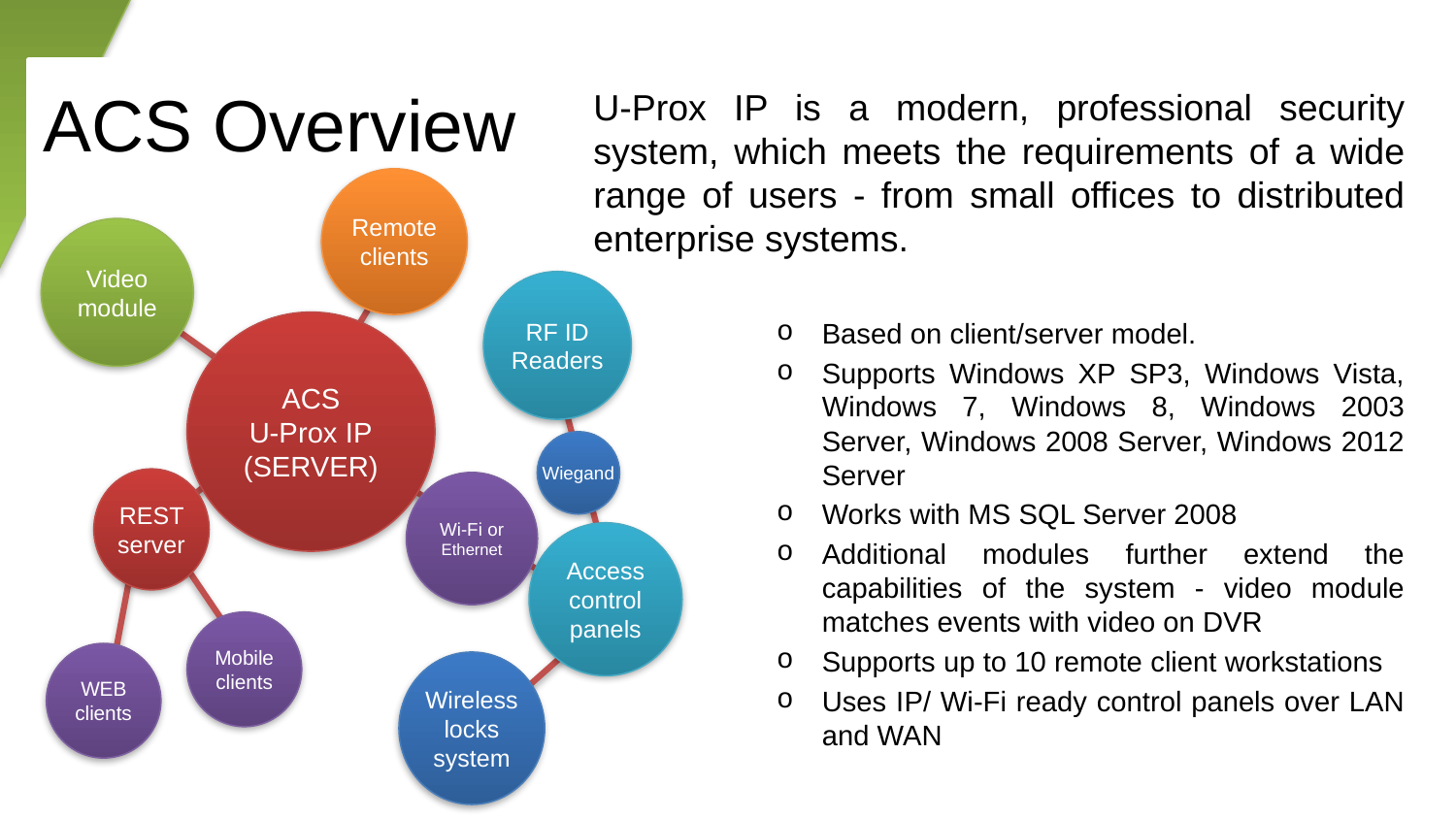

# ACS Overview

U-Prox IP is a modern, professional security system, which meets the requirements of a wide range of users - from small offices to distributed enterprise systems.

Based on client/server model.
Supports Windows XP SP3, Windows Vista, Windows 7, Windows 8, Windows 2003 Server, Windows 2008 Server, Windows 2012 Server
Works with MS SQL Server 2008
Additional modules further extend the capabilities of the system - video module matches events with video on DVR
Supports up to 10 remote client workstations
Uses IP/ Wi-Fi ready control panels over LAN and WAN
Remote clients
Video module
RF ID Readers
ACS
U-Prox IP
(SERVER)
Wiegand
REST server
Wi-Fi or Ethernet
Access control panels
Mobile clients
WEB clients
Wireless locks system